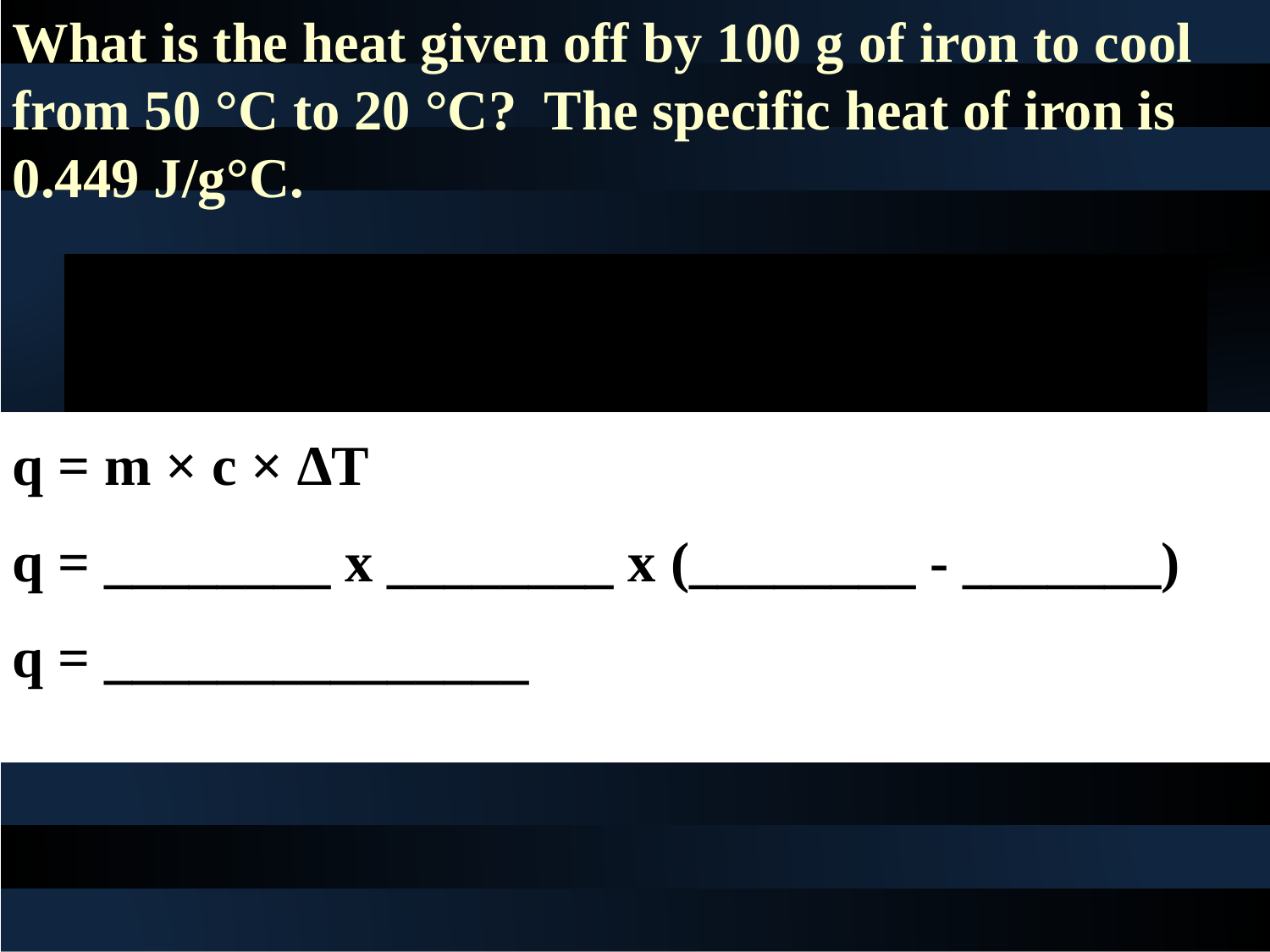

What is the heat given off by 100 g of iron to cool from 50 °C to 20 °C?  The specific heat of iron is 0.449 J/g°C.

q = m × c × ∆T
q = ________ x ________ x (________ - _______)
q = _______________